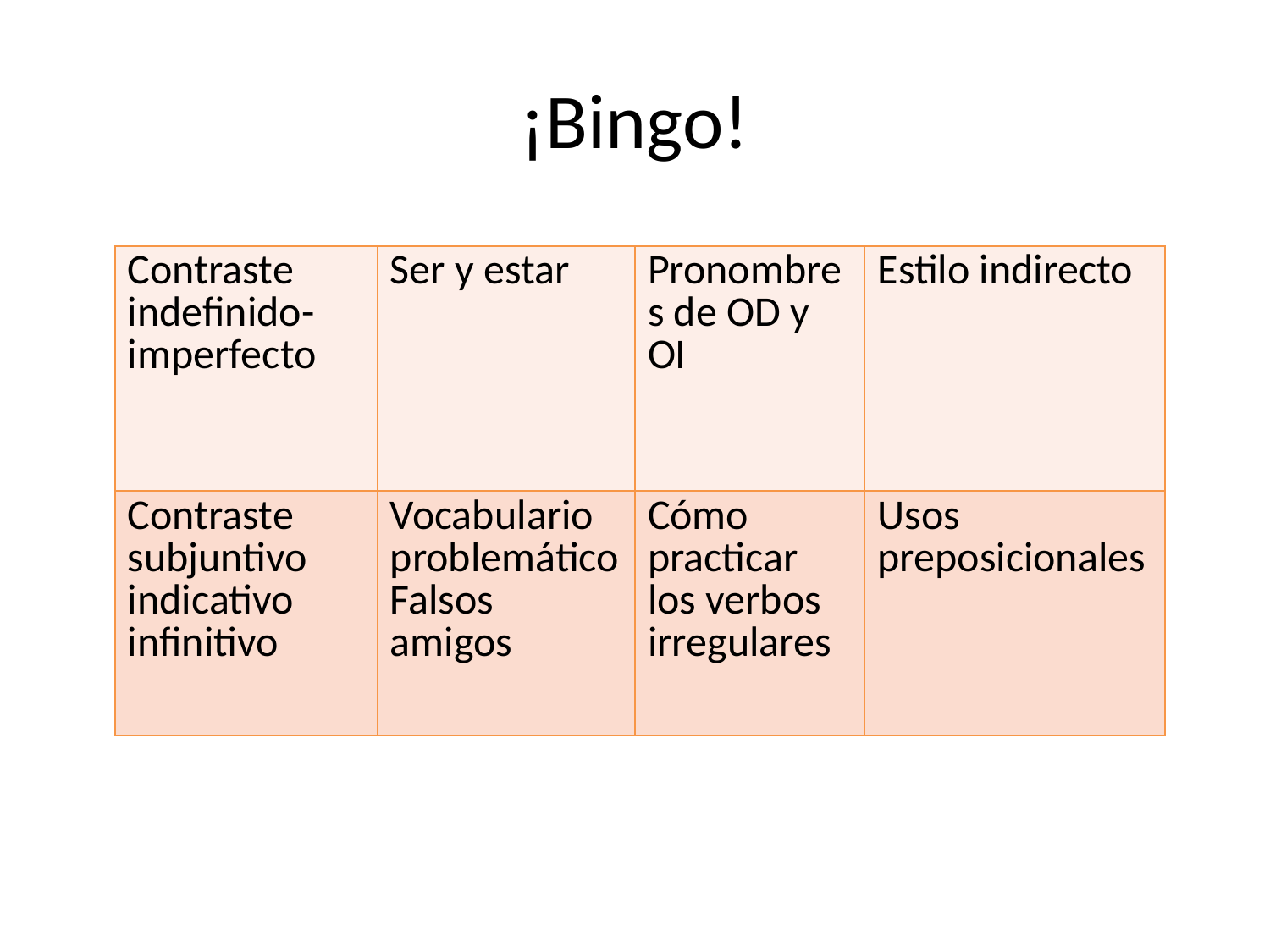

# ¡Bingo!

| Contraste indefinido-imperfecto | Ser y estar | Pronombres de OD y OI | Estilo indirecto |
| --- | --- | --- | --- |
| Contraste subjuntivo indicativo infinitivo | Vocabulario problemático Falsos amigos | Cómo practicar los verbos irregulares | Usos preposicionales |